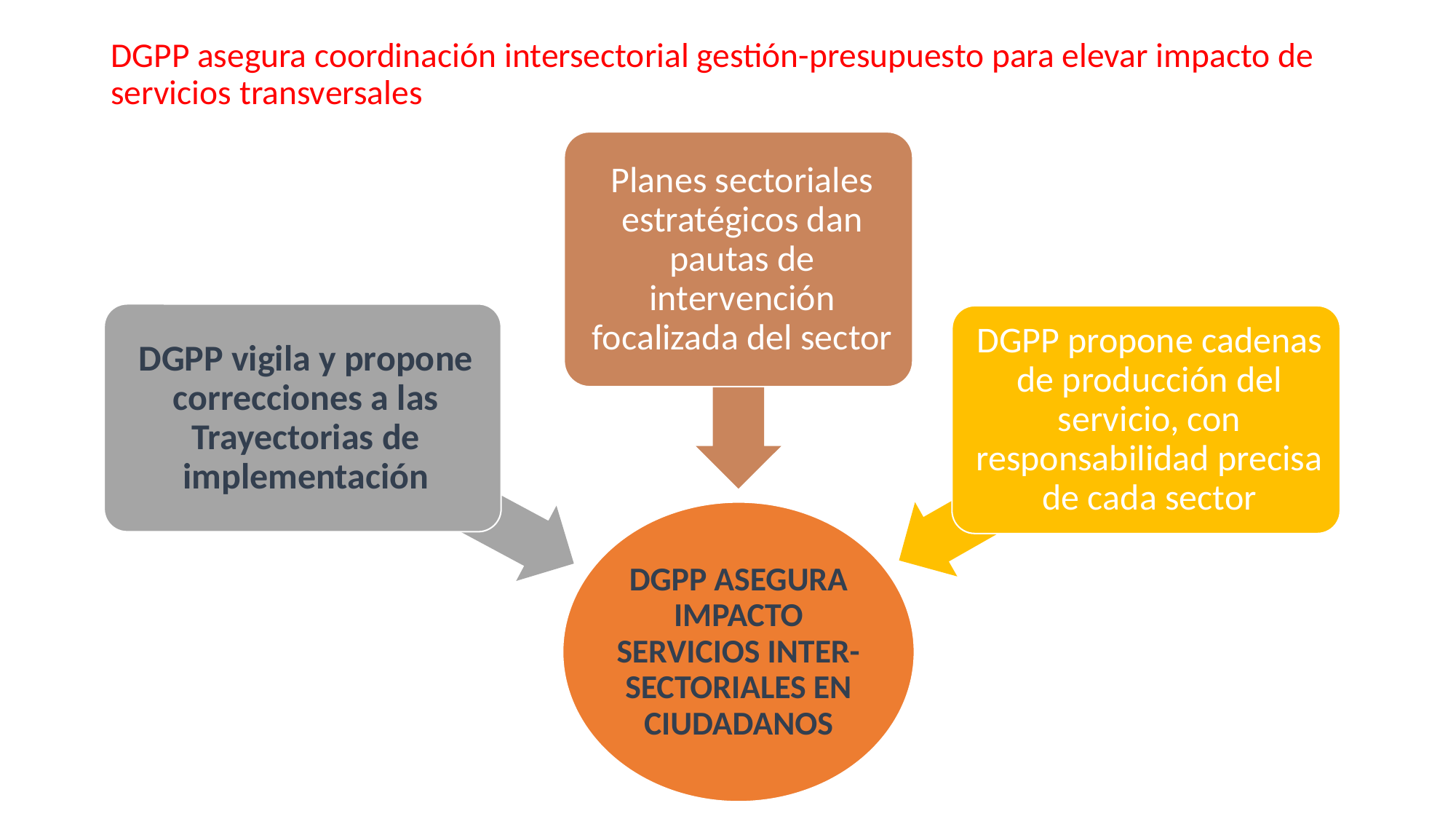

# DGPP asegura coordinación intersectorial gestión-presupuesto para elevar impacto de servicios transversales
DGPP ASEGURA IMPACTO SERVICIOS INTER-SECTORIALES EN CIUDADANOS
DGPP vigila y propone correcciones a las Trayectorias de implementación
Planes sectoriales estratégicos dan pautas de intervención focalizada del sector
DGPP propone cadenas de producción del servicio, con responsabilidad precisa de cada sector